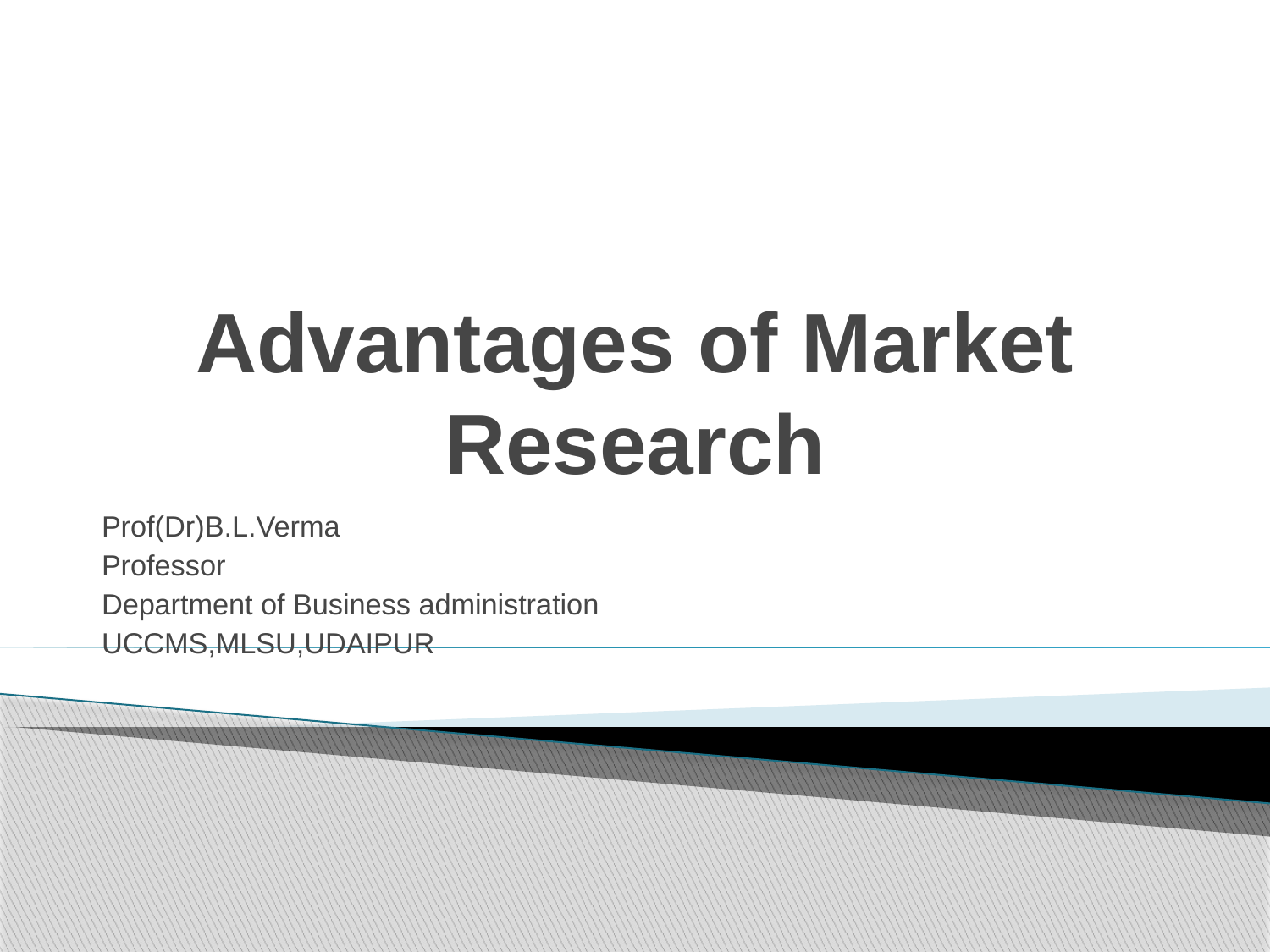

# Advantages of Market Research
Prof(Dr)B.L.Verma
Professor
Department of Business administration
UCCMS,MLSU,UDAIPUR